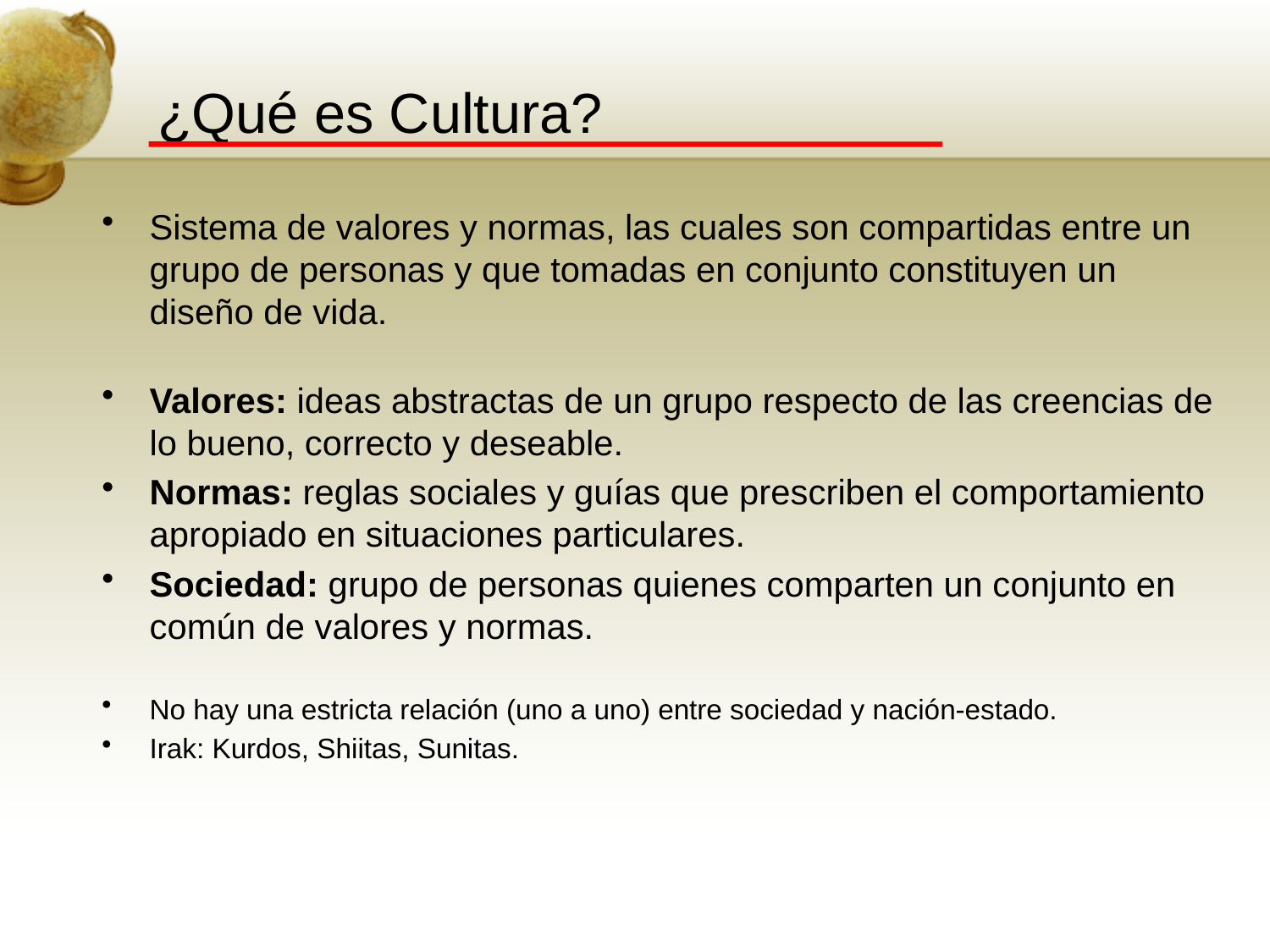

# ¿Qué es Cultura?

Sistema de valores y normas, las cuales son compartidas entre un grupo de personas y que tomadas en conjunto constituyen un diseño de vida.

Valores: ideas abstractas de un grupo respecto de las creencias de lo bueno, correcto y deseable.
Normas: reglas sociales y guías que prescriben el comportamiento apropiado en situaciones particulares.
Sociedad: grupo de personas quienes comparten un conjunto en común de valores y normas.

No hay una estricta relación (uno a uno) entre sociedad y nación-estado.
Irak: Kurdos, Shiitas, Sunitas.